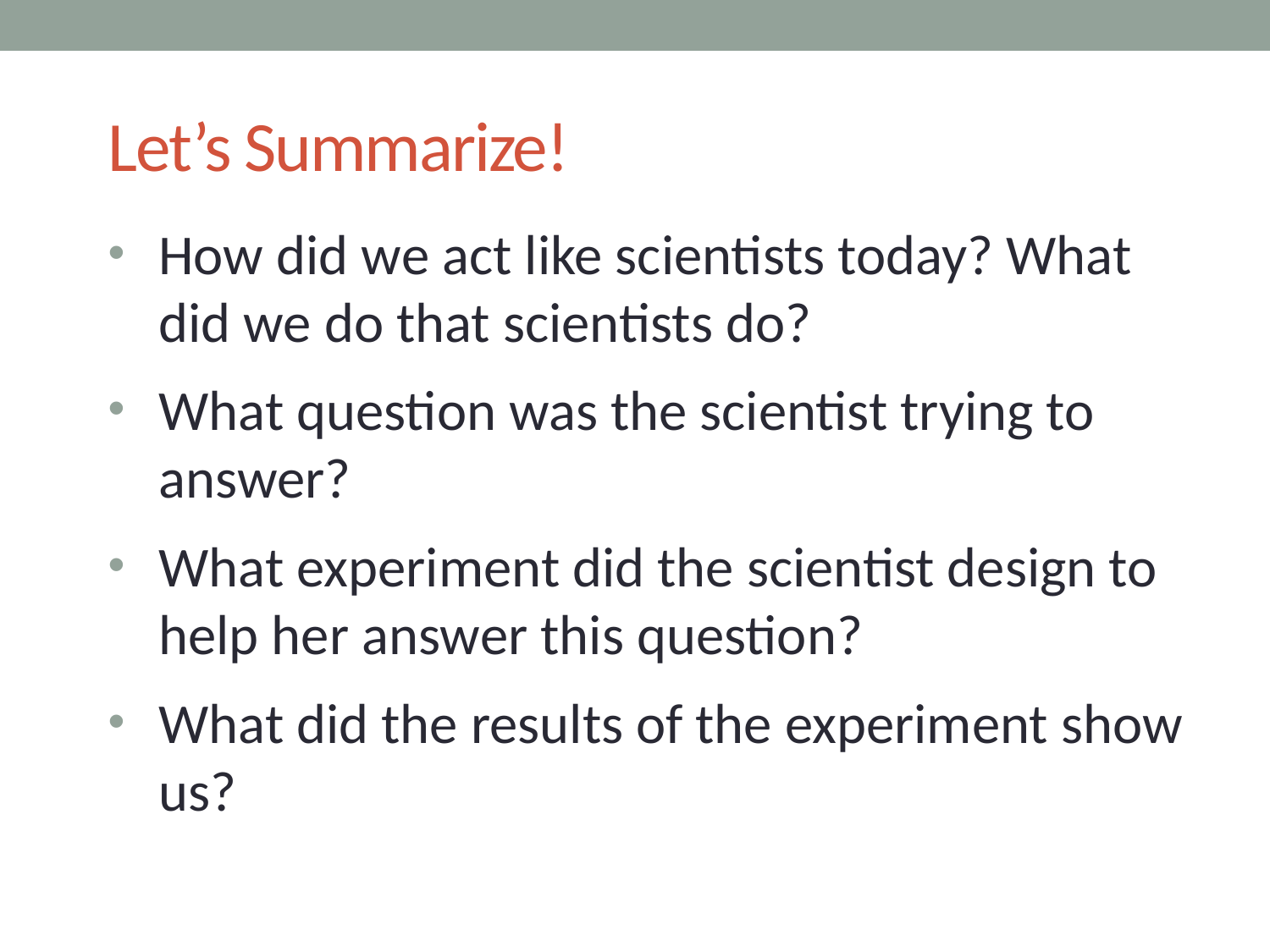

# Let’s Summarize!
How did we act like scientists today? What did we do that scientists do?
What question was the scientist trying to answer?
What experiment did the scientist design to help her answer this question?
What did the results of the experiment show us?